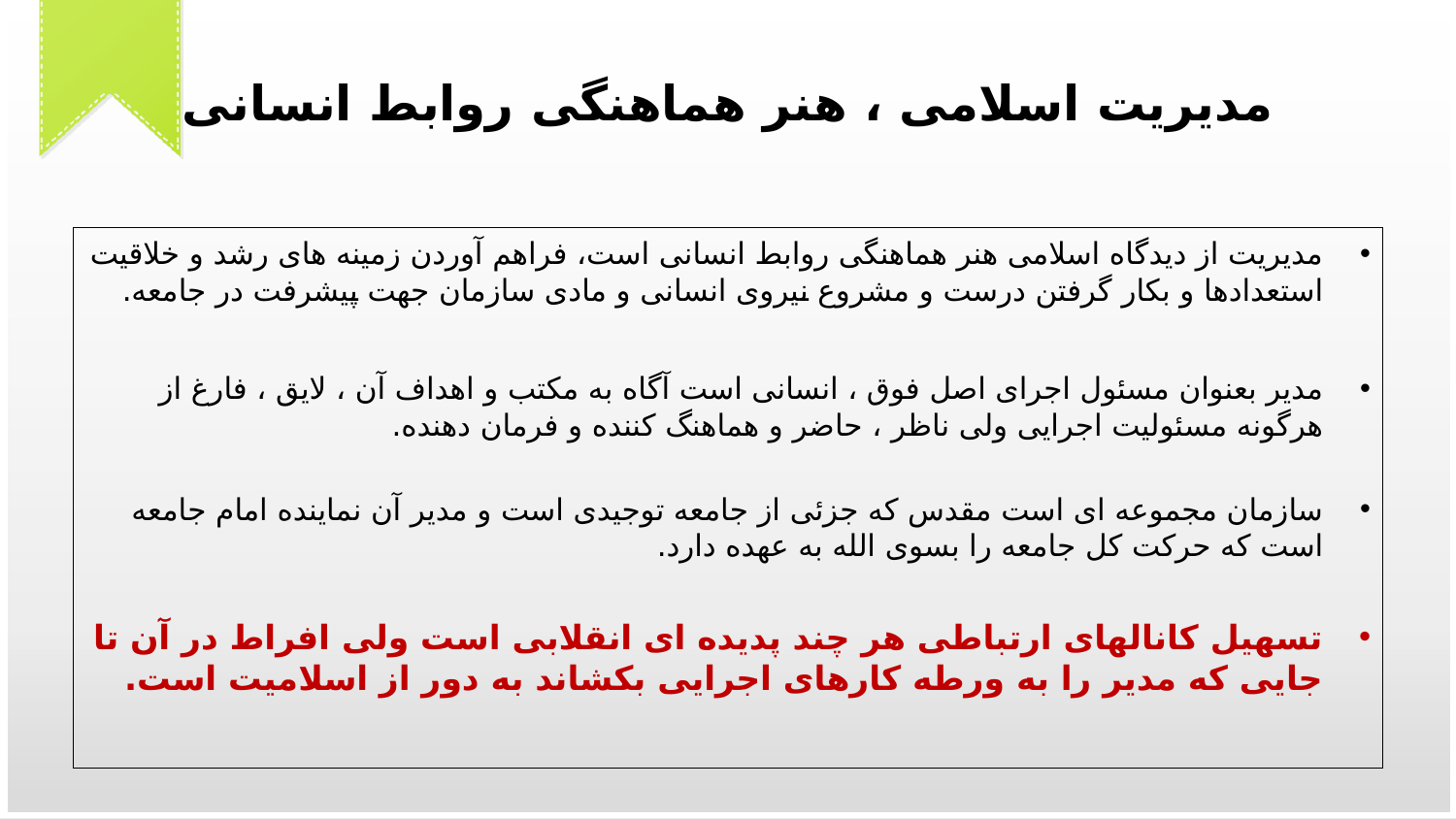

# مدیریت اسلامی ، هنر هماهنگی روابط انسانی
مدیریت از دیدگاه اسلامی هنر هماهنگی روابط انسانی است، فراهم آوردن زمینه های رشد و خلاقیت استعدادها و بکار گرفتن درست و مشروع نیروی انسانی و مادی سازمان جهت پیشرفت در جامعه.

مدیر بعنوان مسئول اجرای اصل فوق ، انسانی است آگاه به مکتب و اهداف آن ، لایق ، فارغ از هرگونه مسئولیت اجرایی ولی ناظر ، حاضر و هماهنگ کننده و فرمان دهنده.

سازمان مجموعه ای است مقدس که جزئی از جامعه توجیدی است و مدیر آن نماینده امام جامعه است که حرکت کل جامعه را بسوی الله به عهده دارد.

تسهیل کانالهای ارتباطی هر چند پدیده ای انقلابی است ولی افراط در آن تا جایی که مدیر را به ورطه کارهای اجرایی بکشاند به دور از اسلامیت است.